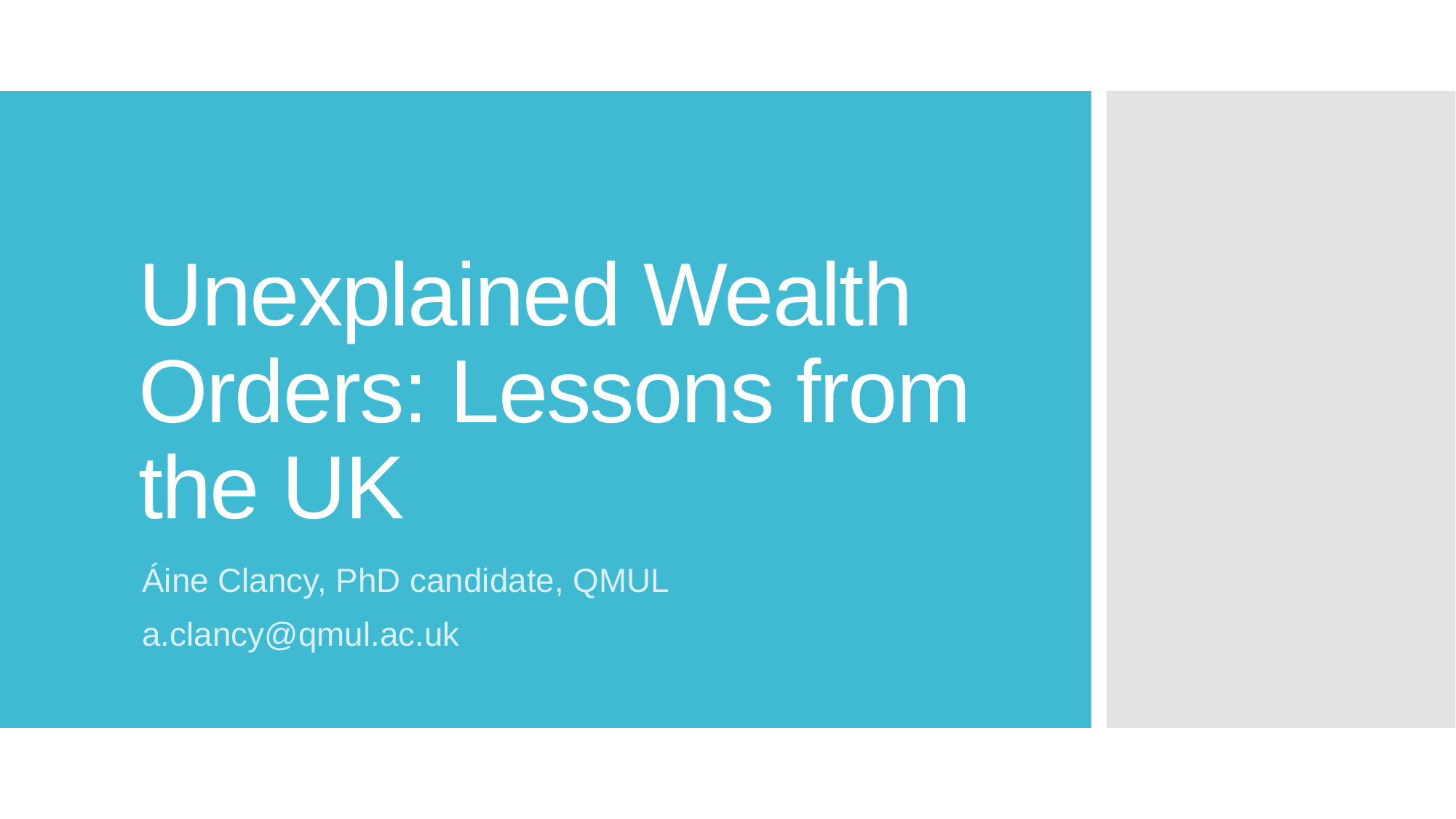

# Unexplained Wealth Orders: Lessons from the UK
Áine Clancy, PhD candidate, QMUL
a.clancy@qmul.ac.uk